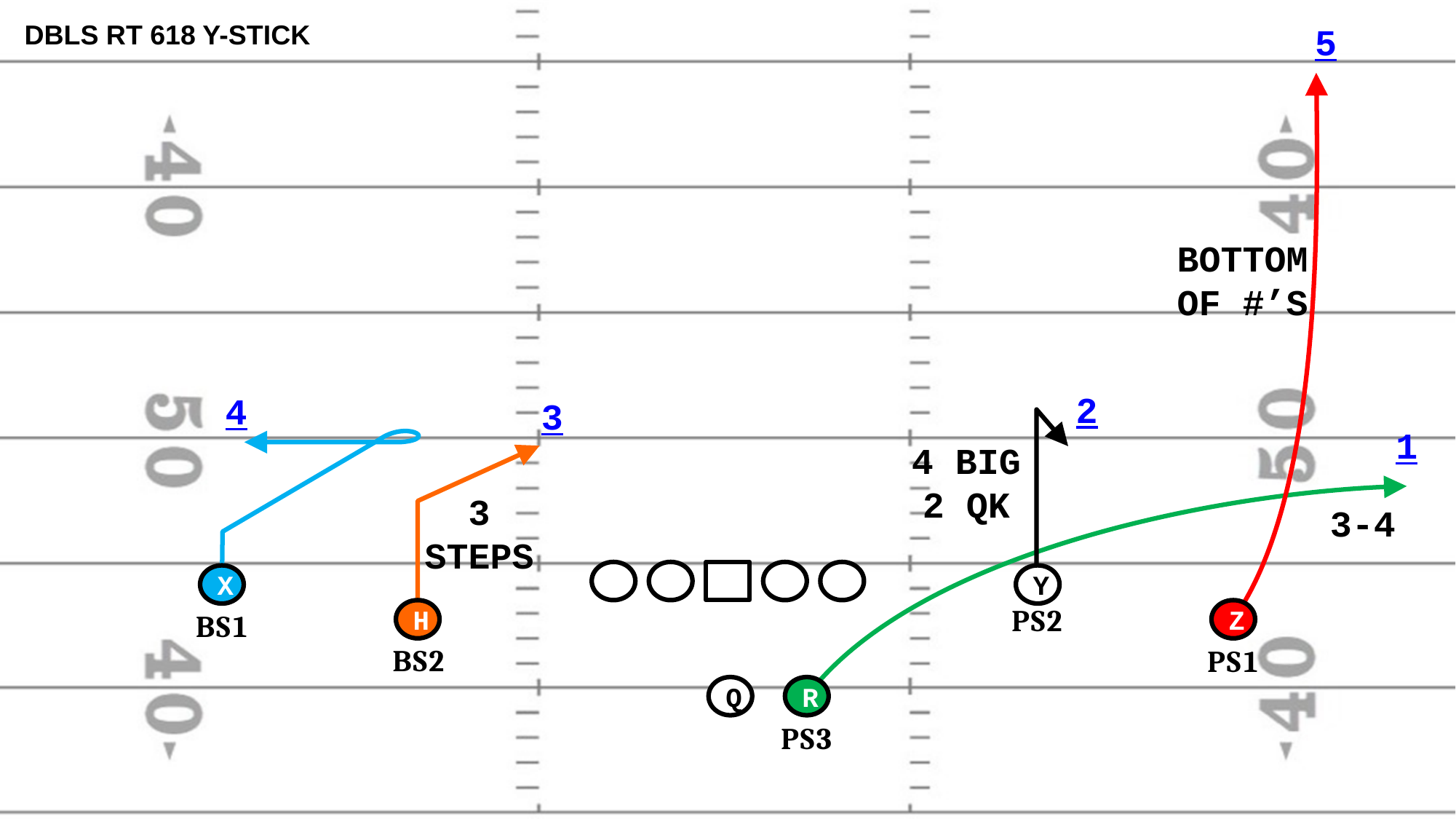

DBLS RT 618 Y-STICK
5

BOTTOM
OF #’S
2
4
3

1

4 BIG
2 QK

3-4
3
STEPS

X
Y
PS2
H
Z
BS1
BS2
PS1
Q
R
PS3